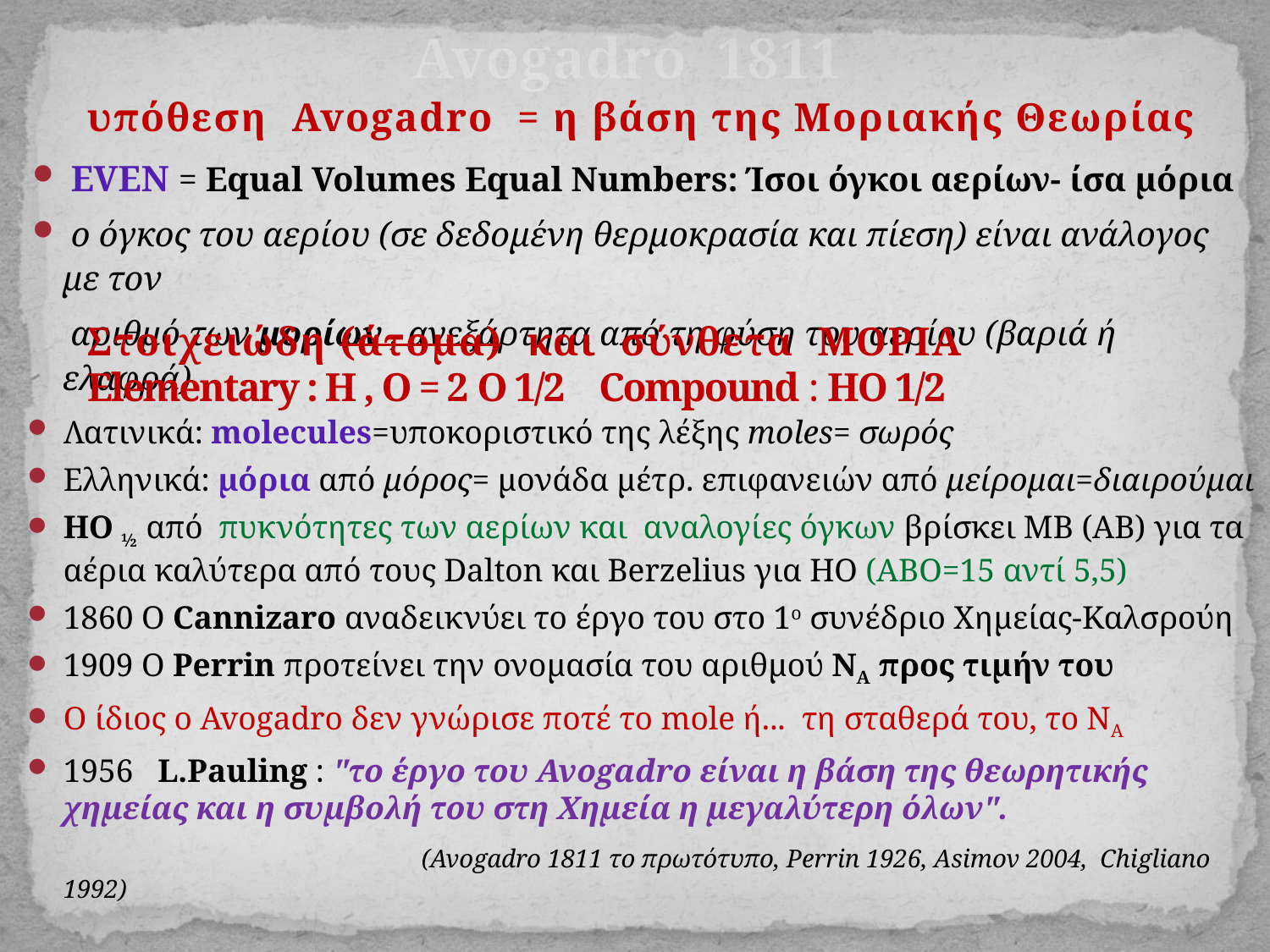

Avogadro  1811
# υπόθεση  Avogadro  = η βάση της Μοριακής Θεωρίας
 EVEN = Equal Volumes Equal Numbers: Ίσοι όγκοι αερίων- ίσα μόρια
 ο όγκος του αερίου (σε δεδομένη θερμοκρασία και πίεση) είναι ανάλογος με τον
     αριθμό των μορίων , ανεξάρτητα από τη φύση του αερίου (βαριά ή ελαφρά)
Στοιχειώδη (άτομα)  και  σύνθετα  ΜΟΡΙΑ
Elementary : H , O = 2 Ο 1/2    Compound : ΗΟ 1/2
Λατινικά: molecules=υποκοριστικό της λέξης moles= σωρός
Ελληνικά: μόρια από μόρος= μονάδα μέτρ. επιφανειών από μείρομαι=διαιρούμαι
ΗΟ ½  από  πυκνότητες των αερίων και  αναλογίες όγκων βρίσκει ΜΒ (ΑΒ) για τα αέρια καλύτερα από τους Dalton και Berzelius για ΗO (ABO=15 αντί 5,5)
1860 Ο Cannizaro αναδεικνύει το έργο του στο 1ο συνέδριο Χημείας-Καλσρούη
1909 Ο Perrin προτείνει την ονομασία του αριθμού ΝΑ προς τιμήν του
Ο ίδιος o Avogadro δεν γνώρισε ποτέ το mole ή...  τη σταθερά του, το ΝΑ
1956   L.Pauling : "το έργο του Avogadro είναι η βάση της θεωρητικής χημείας και η συμβολή του στη Χημεία η μεγαλύτερη όλων".
                                                 (Avogadro 1811 το πρωτότυπο, Perrin 1926, Asimov 2004,  Chigliano  1992)